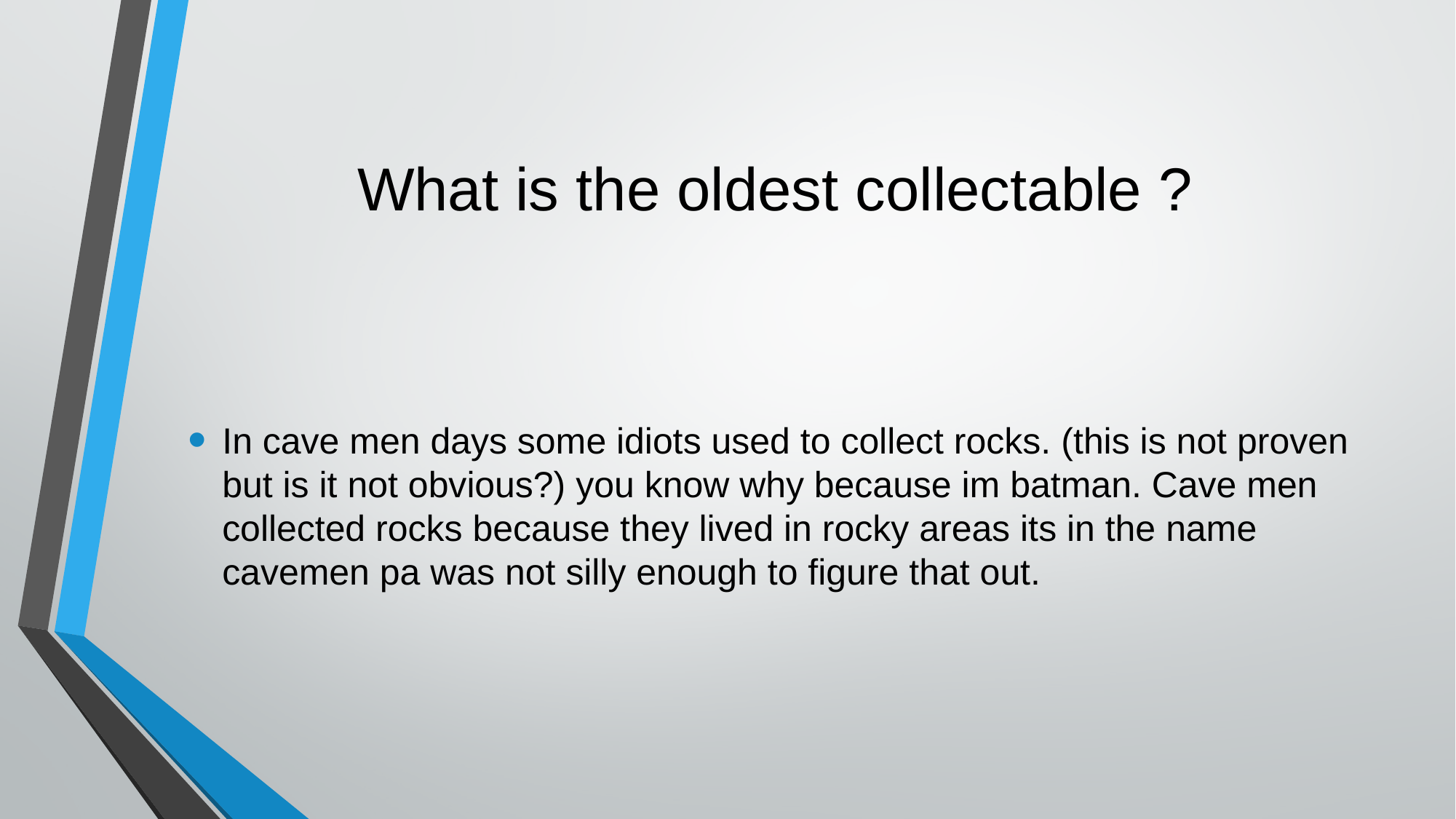

# What is the oldest collectable ?
In cave men days some idiots used to collect rocks. (this is not proven but is it not obvious?) you know why because im batman. Cave men collected rocks because they lived in rocky areas its in the name cavemen pa was not silly enough to figure that out.